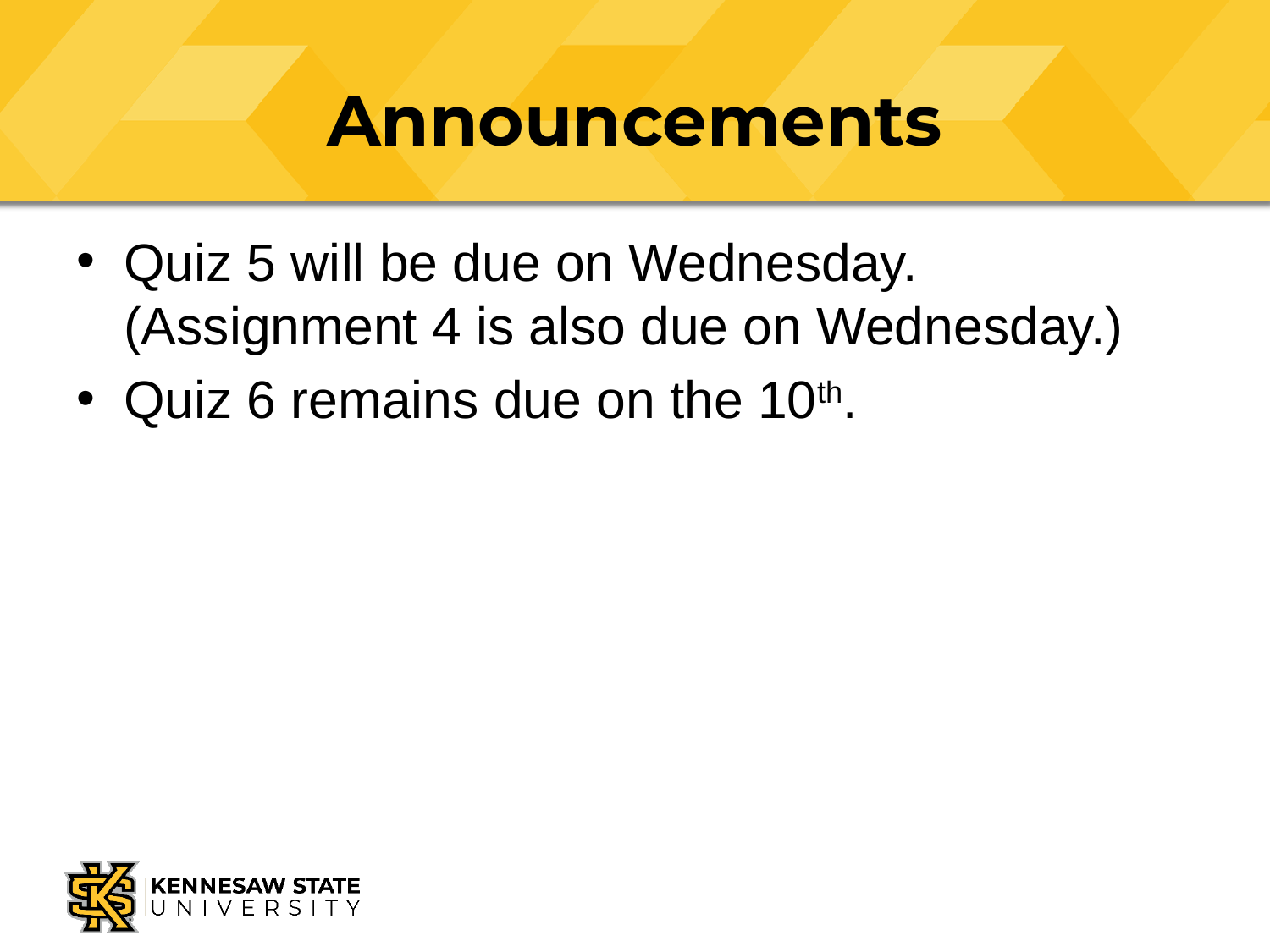

# Announcements
Quiz 5 will be due on Wednesday.  (Assignment 4 is also due on Wednesday.)
Quiz 6 remains due on the 10th.